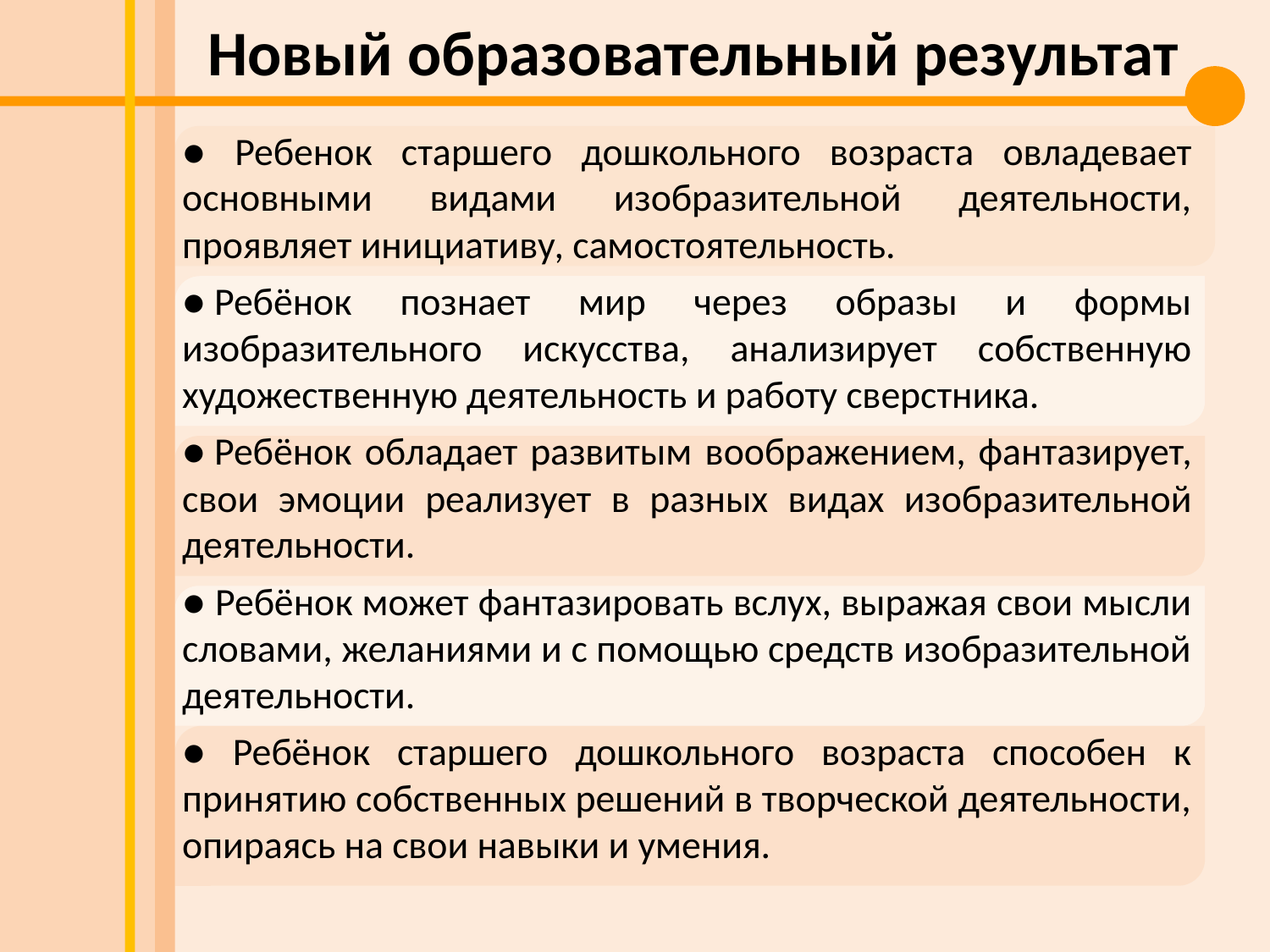

Новый образовательный результат

● Ребенок старшего дошкольного возраста овладевает основными видами изобразительной деятельности, проявляет инициативу, самостоятельность.
● Ребёнок познает мир через образы и формы изобразительного искусства, анализирует собственную художественную деятельность и работу сверстника.
● Ребёнок обладает развитым воображением, фантазирует, свои эмоции реализует в разных видах изобразительной деятельности.
● Ребёнок может фантазировать вслух, выражая свои мысли словами, желаниями и с помощью средств изобразительной деятельности.
● Ребёнок старшего дошкольного возраста способен к принятию собственных решений в творческой деятельности, опираясь на свои навыки и умения.